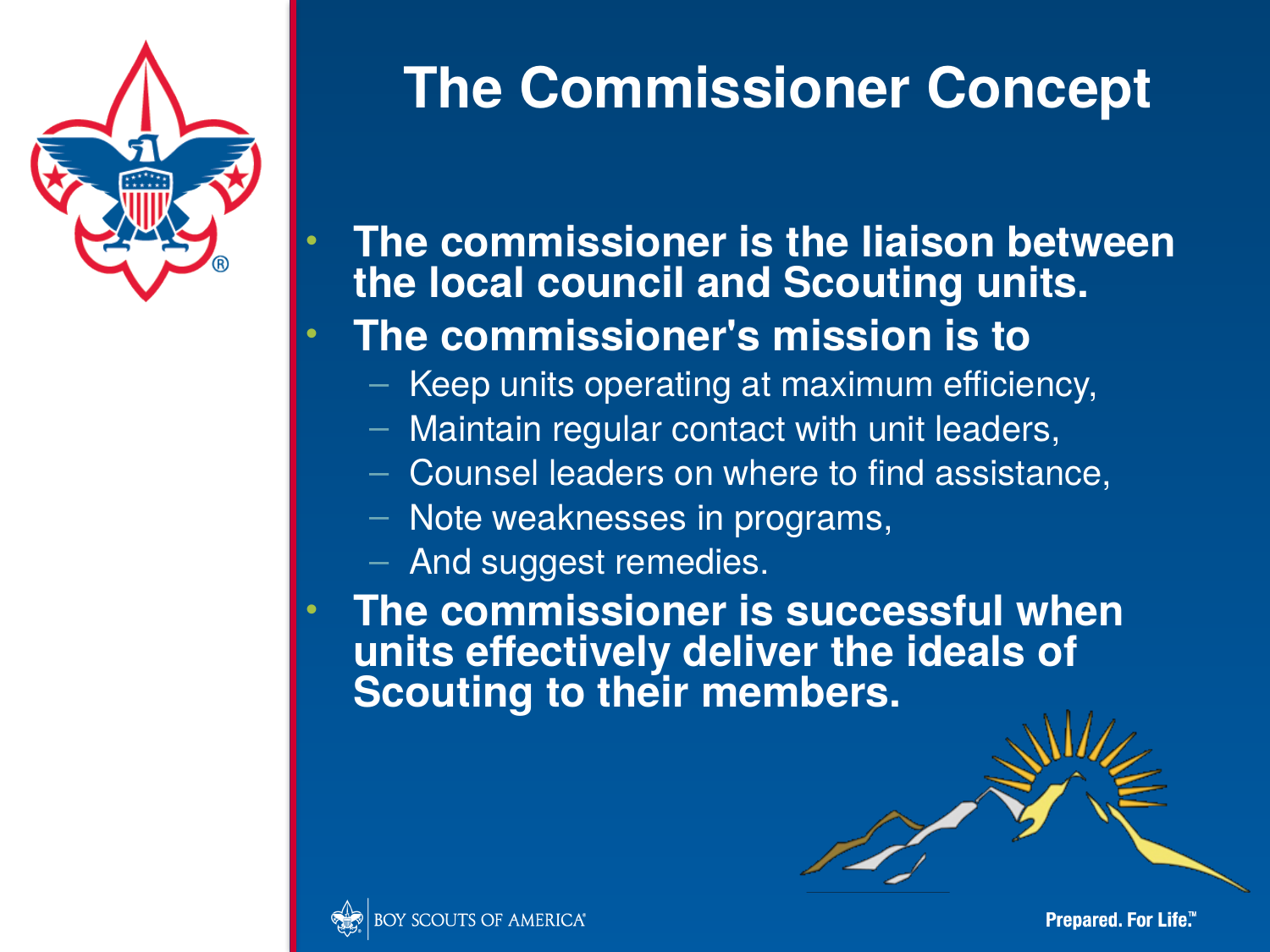

The Commissioner Concept
The commissioner is the liaison between the local council and Scouting units.
The commissioner's mission is to
Keep units operating at maximum efficiency,
Maintain regular contact with unit leaders,
Counsel leaders on where to find assistance,
Note weaknesses in programs,
And suggest remedies.
The commissioner is successful when units effectively deliver the ideals of Scouting to their members.